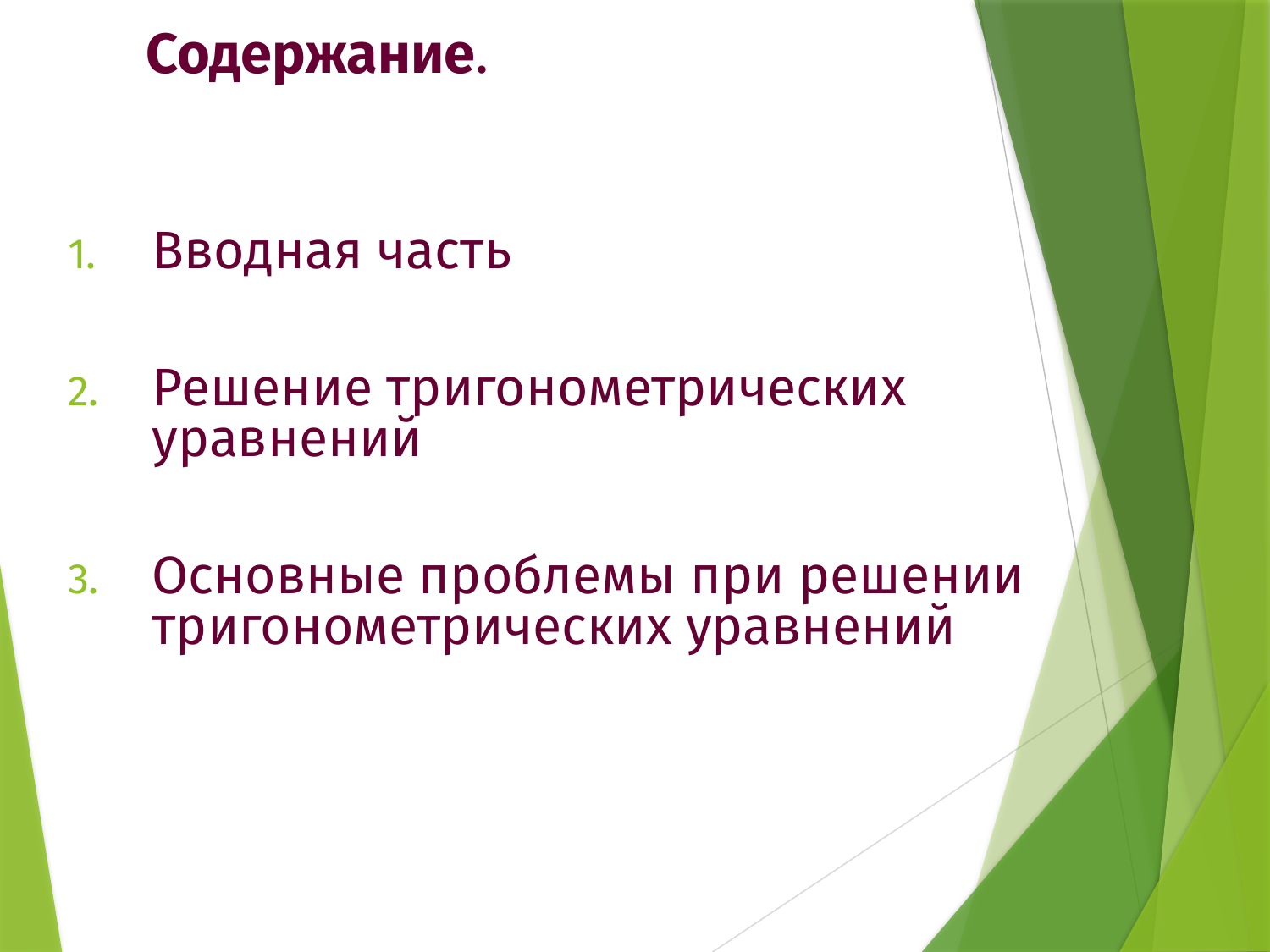

Содержание.
Вводная часть

Решение тригонометрических уравнений

Основные проблемы при решении тригонометрических уравнений